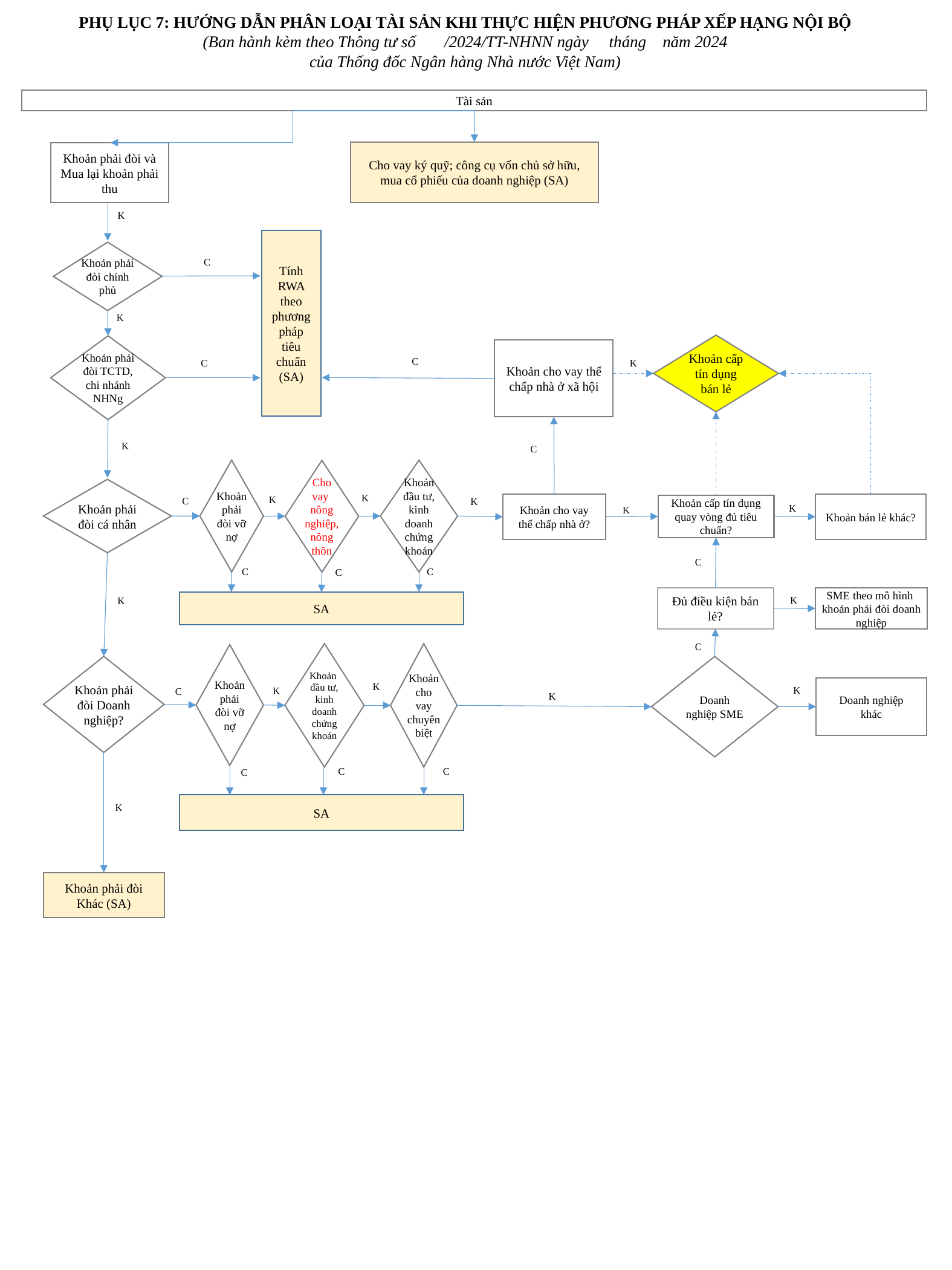

PHỤ LỤC 7: HƯỚNG DẪN PHÂN LOẠI TÀI SẢN KHI THỰC HIỆN PHƯƠNG PHÁP XẾP HẠNG NỘI BỘ
(Ban hành kèm theo Thông tư số       /2024/TT-NHNN ngày     tháng    năm 2024
của Thống đốc Ngân hàng Nhà nước Việt Nam)
Tài sản
Cho vay ký quỹ; công cụ vốn chủ sở hữu, mua cổ phiếu của doanh nghiệp (SA)
Khoản phải đòi và Mua lại khoản phải thu
K
Tính RWA theo phương pháp tiêu chuẩn (SA)
Khoản phải đòi chính phủ
C
K
Khoản cấp tín dụng bán lẻ
Khoản phải đòi TCTD, chi nhánh NHNg
Khoản cho vay thế chấp nhà ở xã hội
K
C
C
K
C
Khoản đầu tư, kinh doanh chứng khoán
Khoản phải đòi vỡ nợ
Cho vay
nông nghiệp, nông thôn
Khoản phải đòi cá nhân
K
K
K
C
K
Khoản bán lẻ khác?
Khoản cho vay thế chấp nhà ở?
K
Khoản cấp tín dụng quay vòng đủ tiêu chuẩn?
C
C
C
C
K
K
Đủ điều kiện bán lẻ?
SME theo mô hình  khoản phải đòi doanh nghiệp
SA
C
Khoản
đầu tư, kinh doanh chứng khoán
Khoảncho vay chuyên biệt
Khoản phải đòi vỡ nợ
Khoản phải đòi Doanh nghiệp?
Doanh nghiệp SME
K
K
K
Doanh nghiệp
khác
C
K
C
C
C
K
SA
Khoản phải đòi Khác (SA)